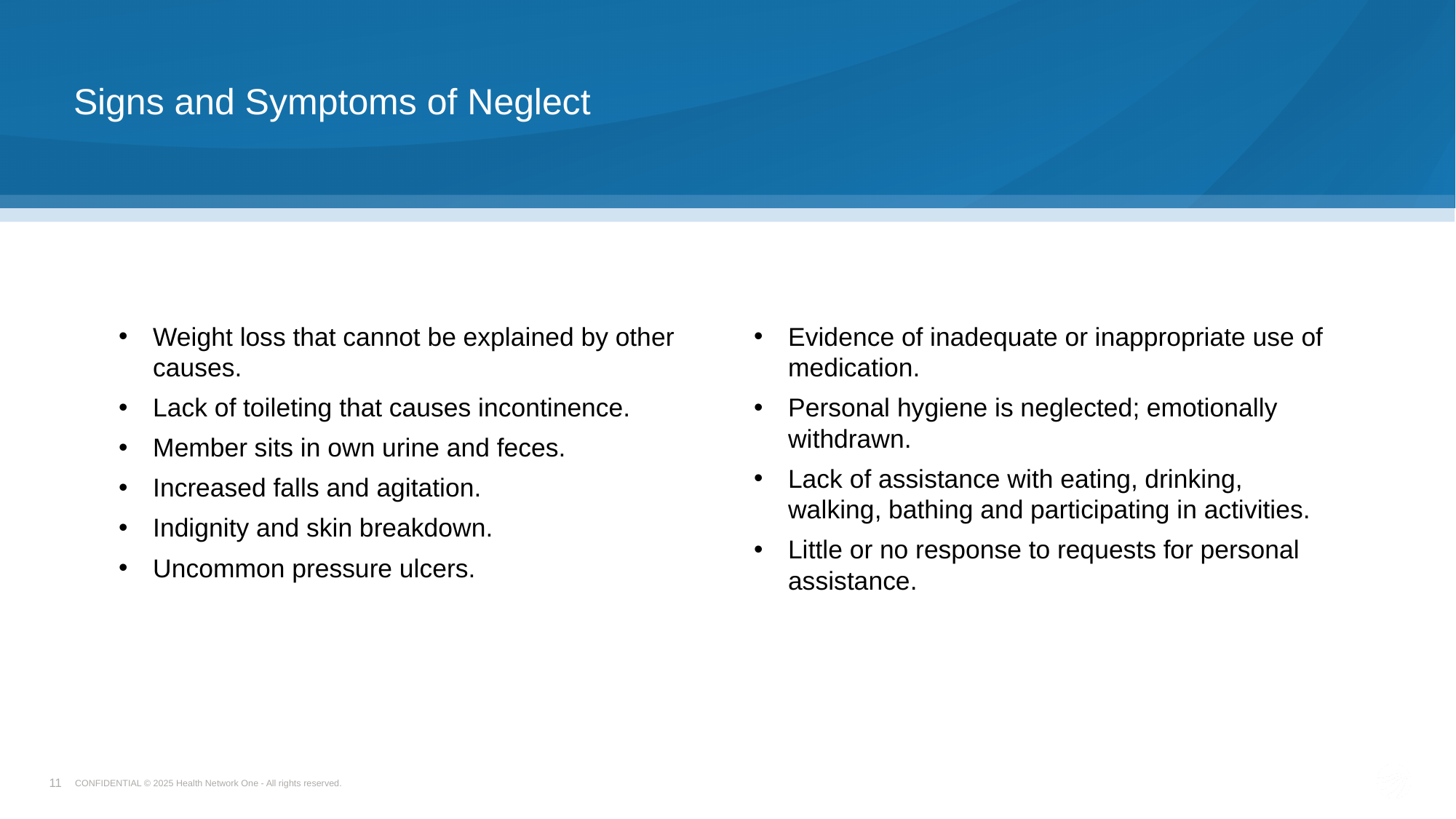

Signs and Symptoms of Neglect
Weight loss that cannot be explained by other causes.
Lack of toileting that causes incontinence.
Member sits in own urine and feces.
Increased falls and agitation.
Indignity and skin breakdown.
Uncommon pressure ulcers.
Evidence of inadequate or inappropriate use of medication.
Personal hygiene is neglected; emotionally withdrawn.
Lack of assistance with eating, drinking, walking, bathing and participating in activities.
Little or no response to requests for personal assistance.
11